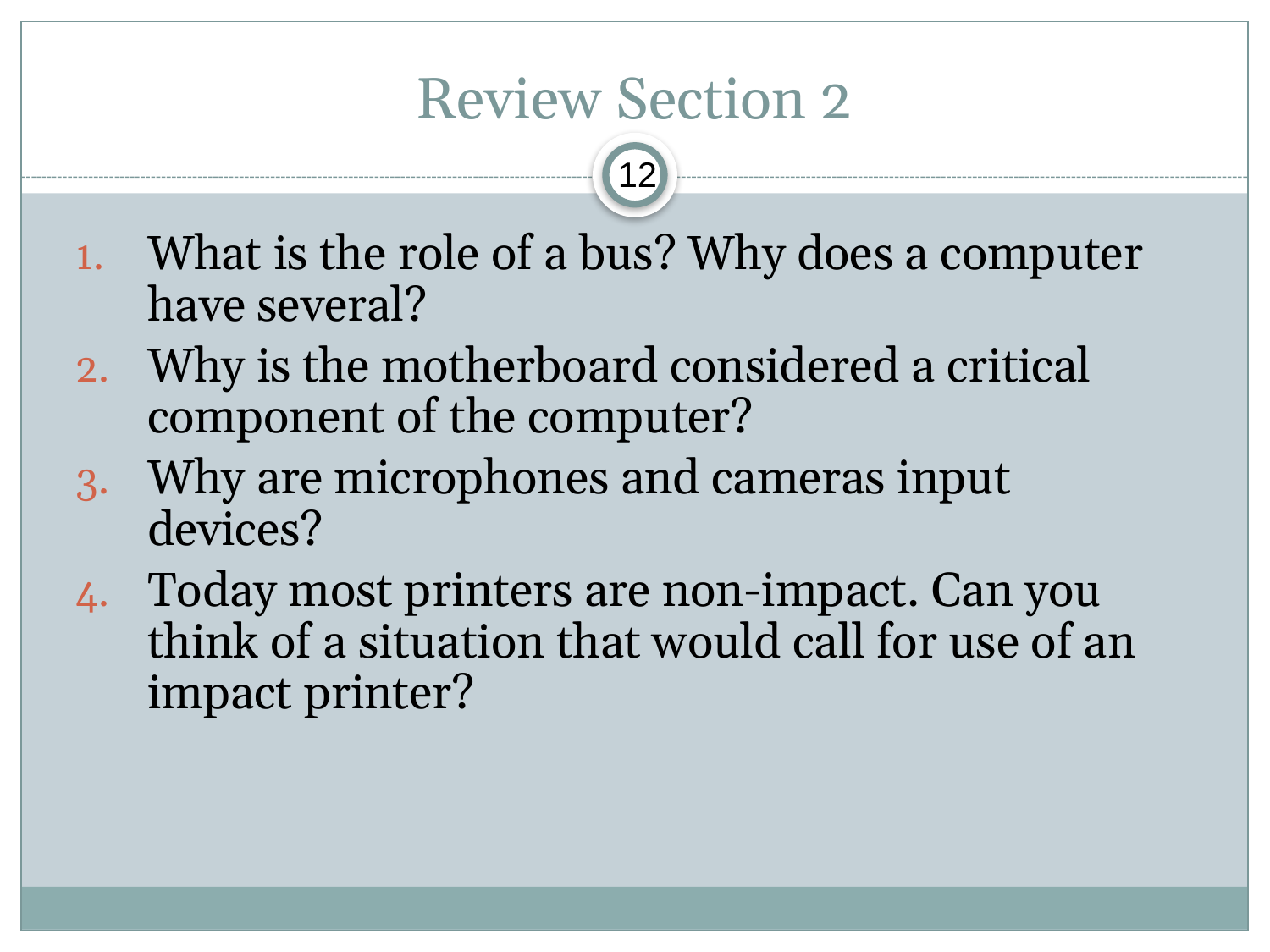

# Review Section 2
12
What is the role of a bus? Why does a computer have several?
Why is the motherboard considered a critical component of the computer?
Why are microphones and cameras input devices?
Today most printers are non-impact. Can you think of a situation that would call for use of an impact printer?